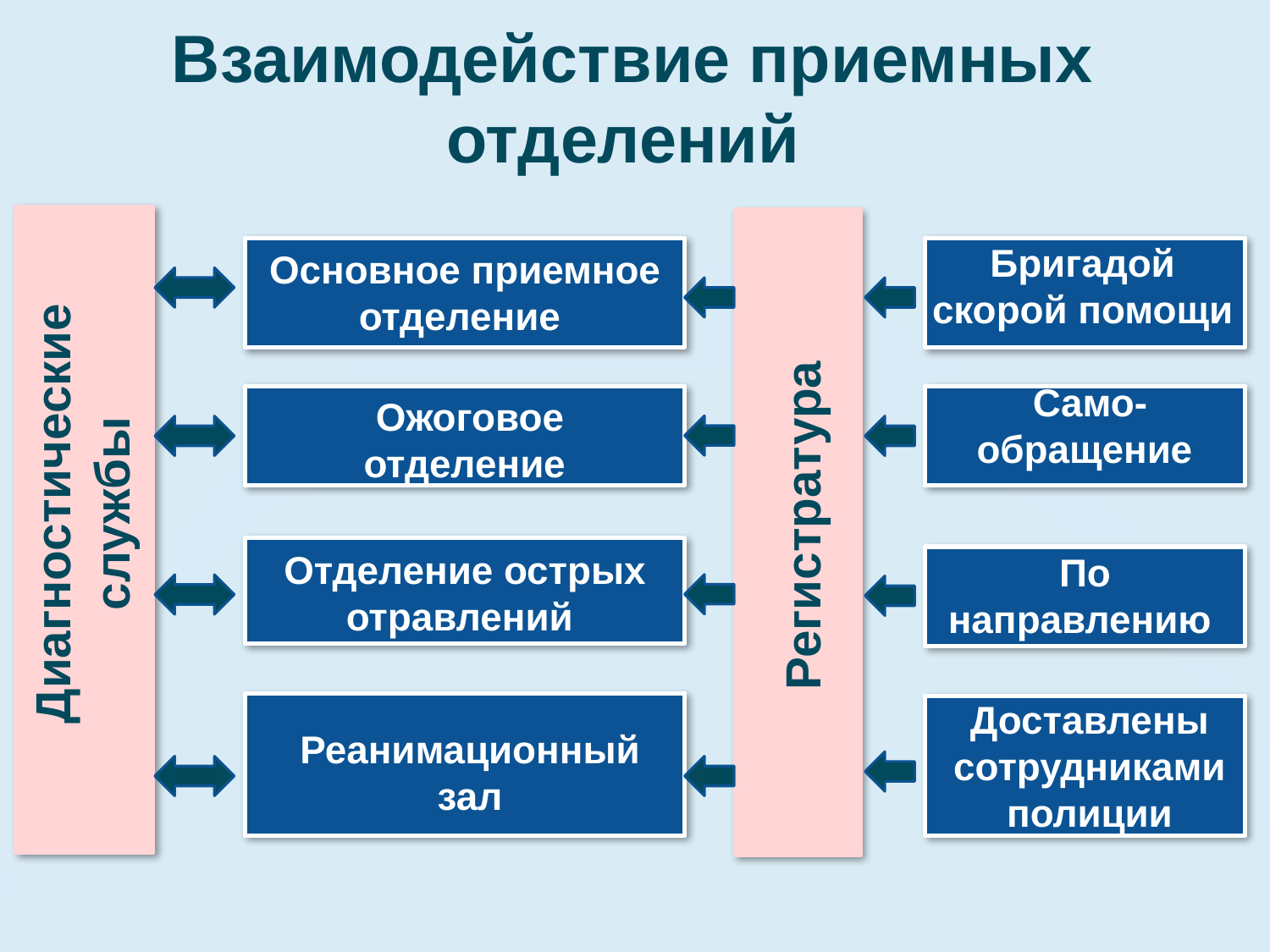

# Взаимодействие приемных отделений

Бригадой скорой помощи

Основное приемное отделение

Само-обращение

Ожоговое отделение

Диагностические службы
Регистратура

Отделение острых отравлений
По направлению

Доставлены сотрудниками полиции

Реанимационный зал